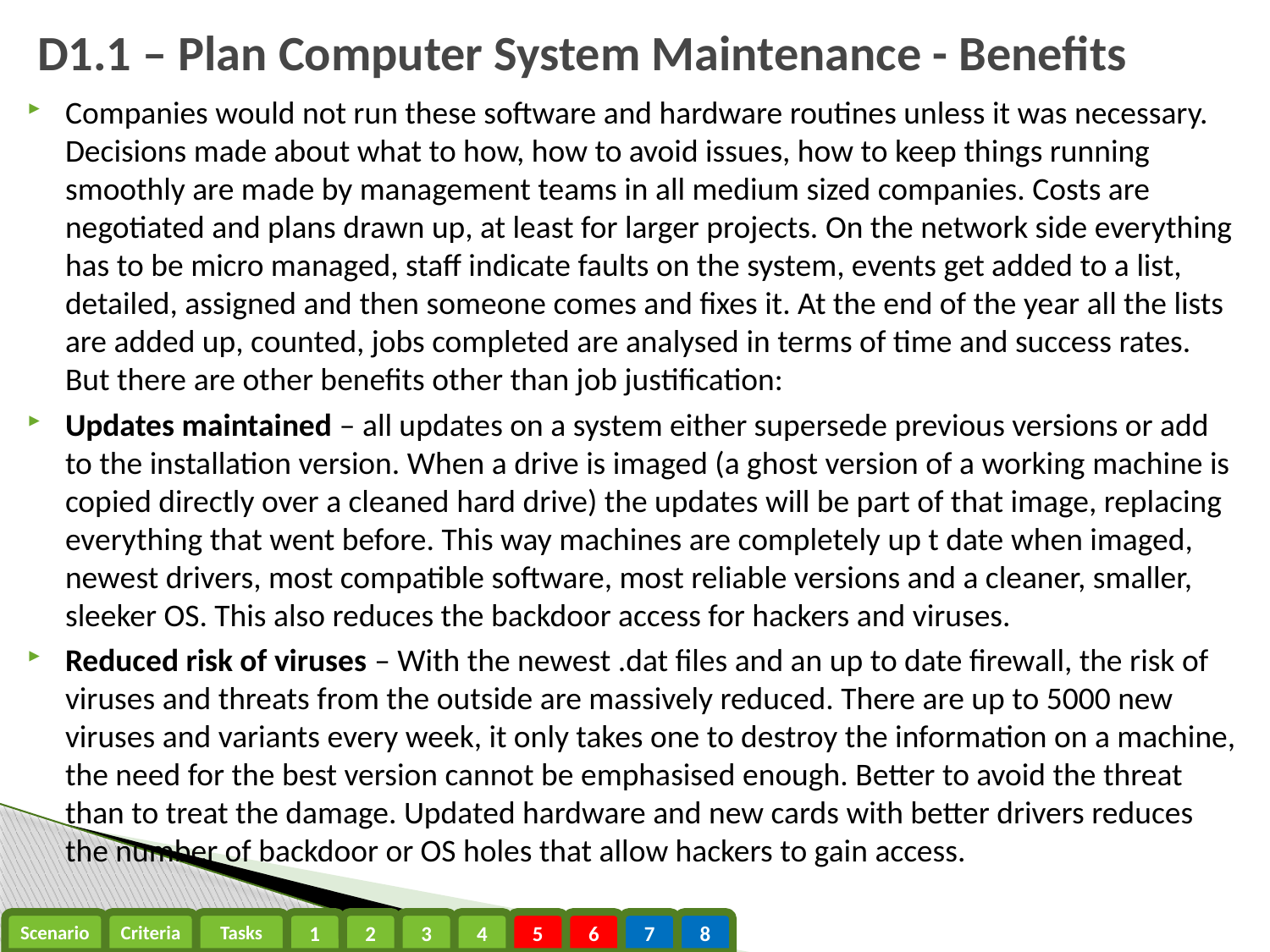

# D1.1 – Plan Computer System Maintenance - Benefits
Companies would not run these software and hardware routines unless it was necessary. Decisions made about what to how, how to avoid issues, how to keep things running smoothly are made by management teams in all medium sized companies. Costs are negotiated and plans drawn up, at least for larger projects. On the network side everything has to be micro managed, staff indicate faults on the system, events get added to a list, detailed, assigned and then someone comes and fixes it. At the end of the year all the lists are added up, counted, jobs completed are analysed in terms of time and success rates. But there are other benefits other than job justification:
Updates maintained – all updates on a system either supersede previous versions or add to the installation version. When a drive is imaged (a ghost version of a working machine is copied directly over a cleaned hard drive) the updates will be part of that image, replacing everything that went before. This way machines are completely up t date when imaged, newest drivers, most compatible software, most reliable versions and a cleaner, smaller, sleeker OS. This also reduces the backdoor access for hackers and viruses.
Reduced risk of viruses – With the newest .dat files and an up to date firewall, the risk of viruses and threats from the outside are massively reduced. There are up to 5000 new viruses and variants every week, it only takes one to destroy the information on a machine, the need for the best version cannot be emphasised enough. Better to avoid the threat than to treat the damage. Updated hardware and new cards with better drivers reduces the number of backdoor or OS holes that allow hackers to gain access.